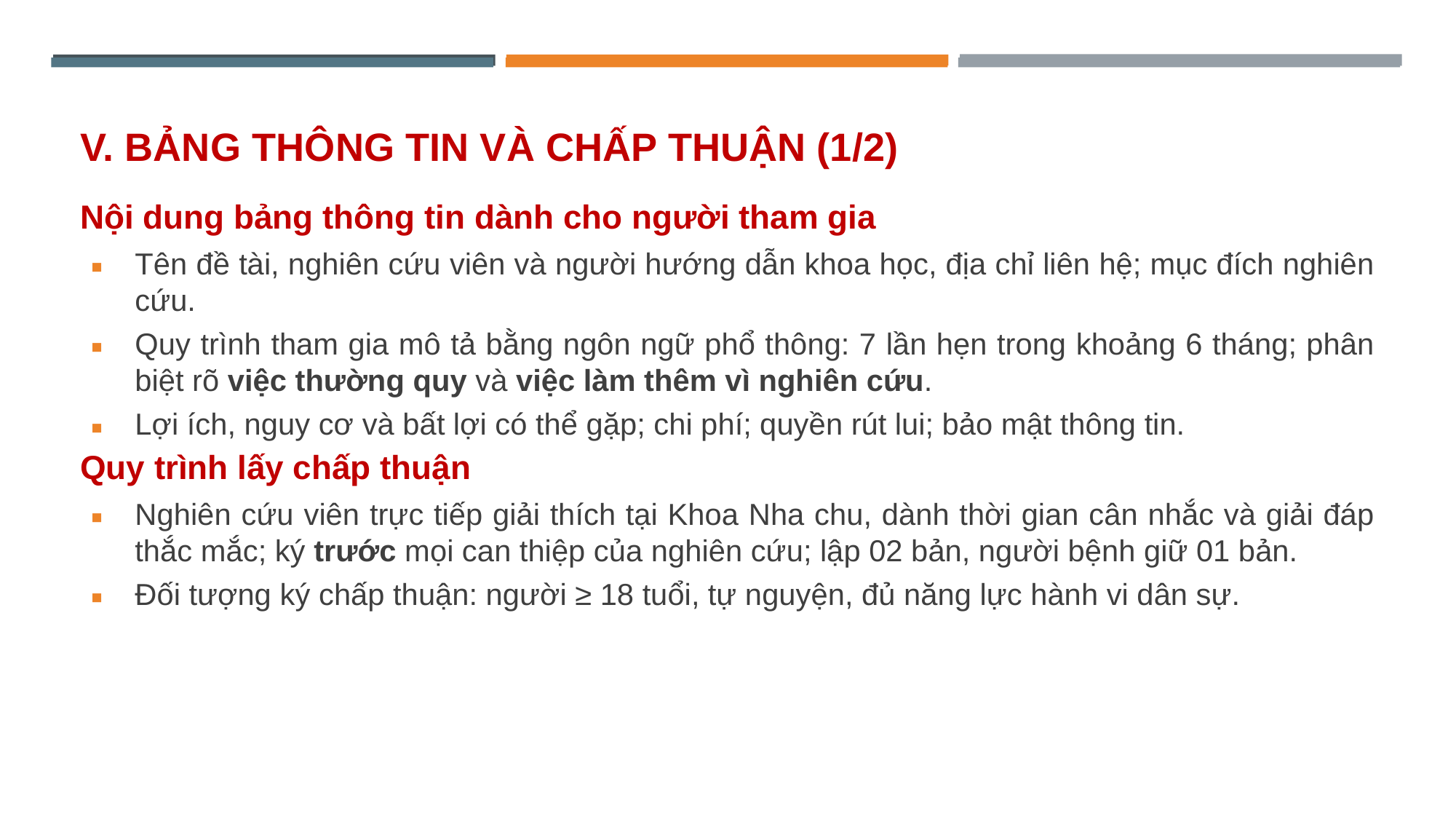

# V. BẢNG THÔNG TIN VÀ CHẤP THUẬN (1/2)
Nội dung bảng thông tin dành cho người tham gia
Tên đề tài, nghiên cứu viên và người hướng dẫn khoa học, địa chỉ liên hệ; mục đích nghiên cứu.
Quy trình tham gia mô tả bằng ngôn ngữ phổ thông: 7 lần hẹn trong khoảng 6 tháng; phân biệt rõ việc thường quy và việc làm thêm vì nghiên cứu.
Lợi ích, nguy cơ và bất lợi có thể gặp; chi phí; quyền rút lui; bảo mật thông tin.
Quy trình lấy chấp thuận
Nghiên cứu viên trực tiếp giải thích tại Khoa Nha chu, dành thời gian cân nhắc và giải đáp thắc mắc; ký trước mọi can thiệp của nghiên cứu; lập 02 bản, người bệnh giữ 01 bản.
Đối tượng ký chấp thuận: người ≥ 18 tuổi, tự nguyện, đủ năng lực hành vi dân sự.